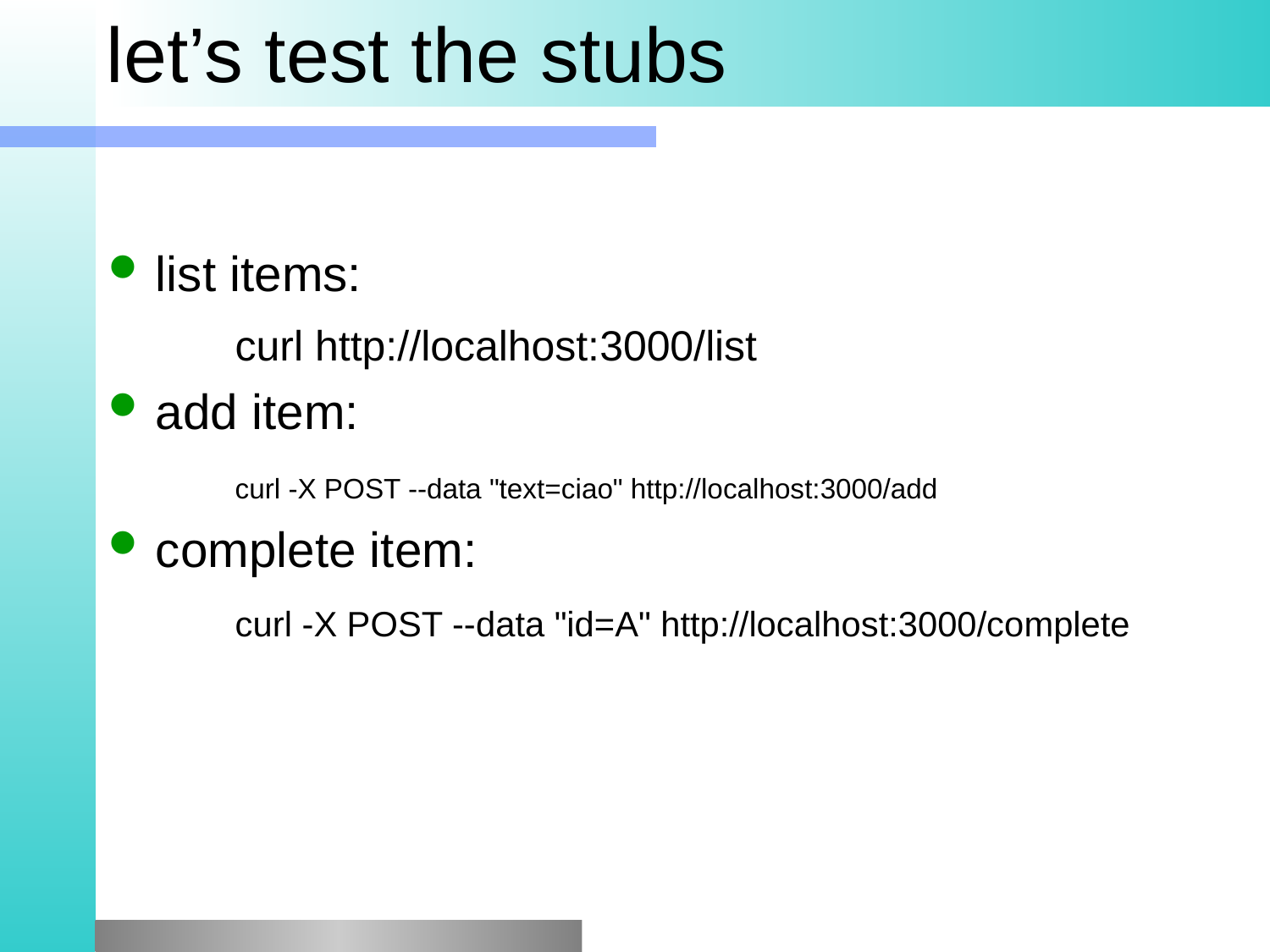

# let’s test the stubs
list items:
	curl http://localhost:3000/list
add item:
	curl -X POST --data "text=ciao" http://localhost:3000/add
complete item:
	curl -X POST --data "id=A" http://localhost:3000/complete